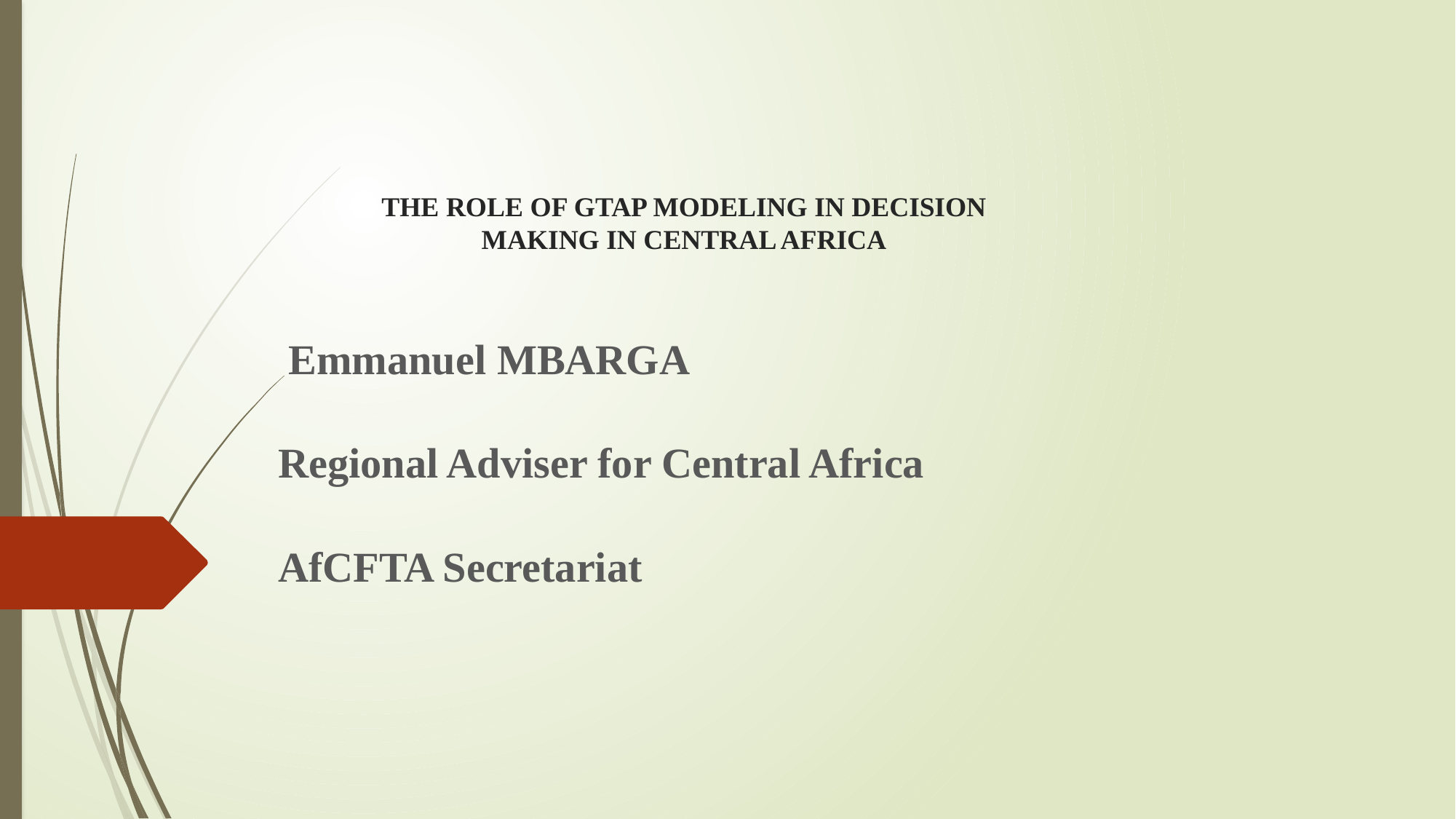

# THE ROLE OF GTAP MODELING IN DECISION MAKING IN CENTRAL AFRICA
 Emmanuel MBARGA
Regional Adviser for Central Africa
AfCFTA Secretariat